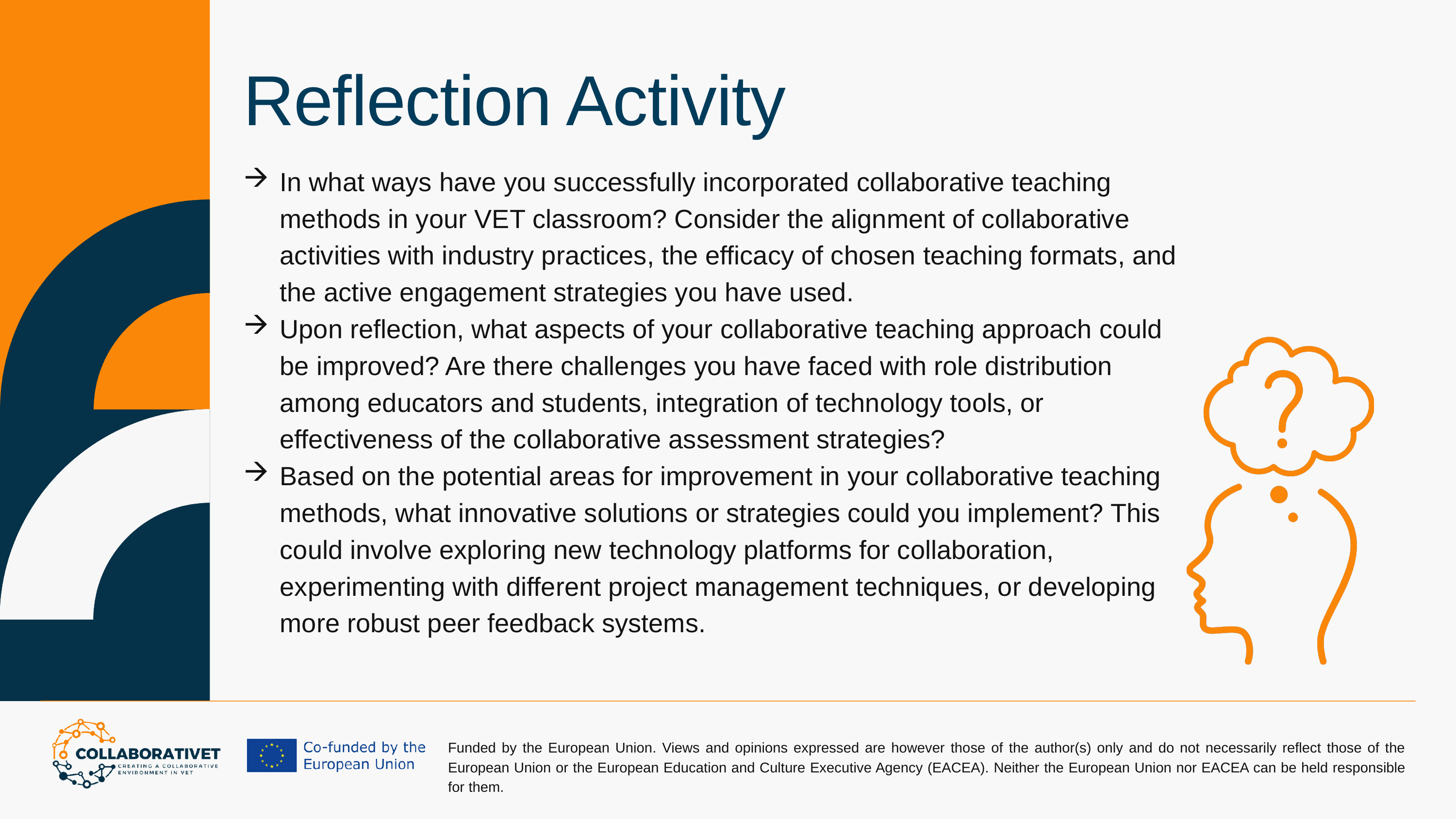

Reflection Activity
In what ways have you successfully incorporated collaborative teaching methods in your VET classroom? Consider the alignment of collaborative activities with industry practices, the efficacy of chosen teaching formats, and the active engagement strategies you have used.
Upon reflection, what aspects of your collaborative teaching approach could be improved? Are there challenges you have faced with role distribution among educators and students, integration of technology tools, or effectiveness of the collaborative assessment strategies?
Based on the potential areas for improvement in your collaborative teaching methods, what innovative solutions or strategies could you implement? This could involve exploring new technology platforms for collaboration, experimenting with different project management techniques, or developing more robust peer feedback systems.

Funded by the European Union. Views and opinions expressed are however those of the author(s) only and do not necessarily reflect those of the European Union or the European Education and Culture Executive Agency (EACEA). Neither the European Union nor EACEA can be held responsible for them.